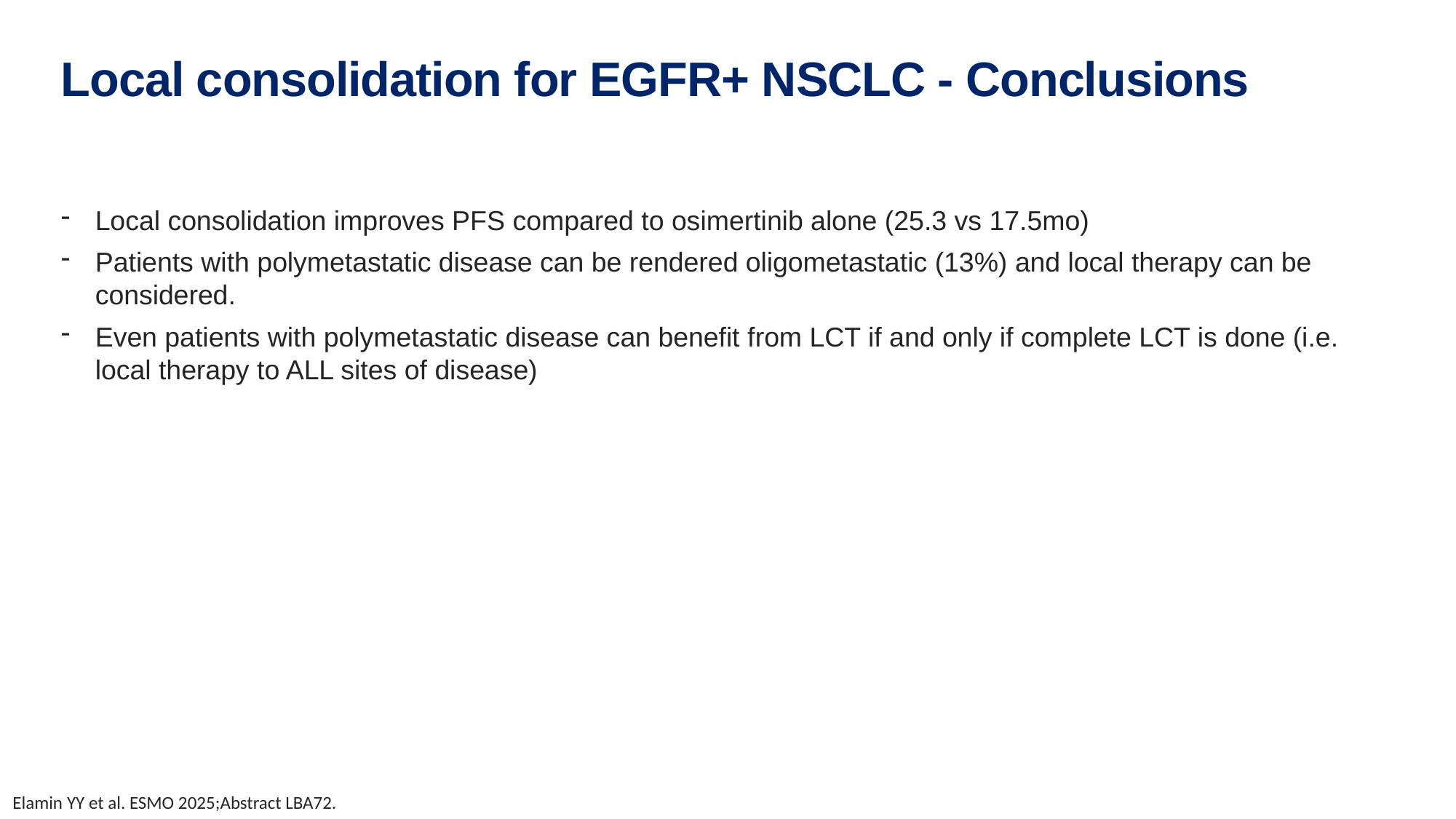

# Local consolidation for EGFR+ NSCLC - Conclusions
Local consolidation improves PFS compared to osimertinib alone (25.3 vs 17.5mo)
Patients with polymetastatic disease can be rendered oligometastatic (13%) and local therapy can be considered.
Even patients with polymetastatic disease can benefit from LCT if and only if complete LCT is done (i.e. local therapy to ALL sites of disease)

Elamin YY et al. ESMO 2025;Abstract LBA72.